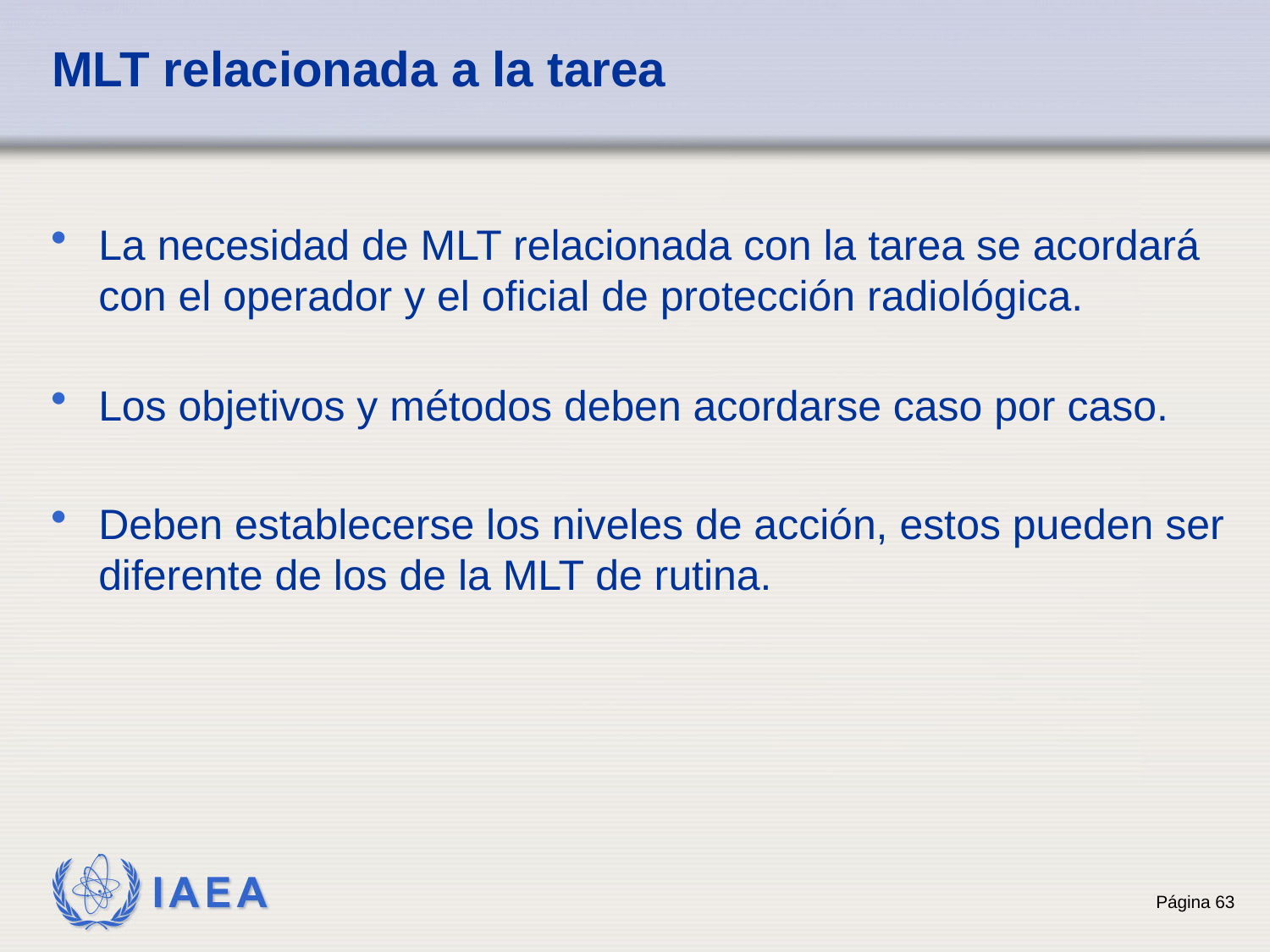

# MLT relacionada a la tarea
La necesidad de MLT relacionada con la tarea se acordará con el operador y el oficial de protección radiológica.
Los objetivos y métodos deben acordarse caso por caso.

Deben establecerse los niveles de acción, estos pueden ser diferente de los de la MLT de rutina.
63